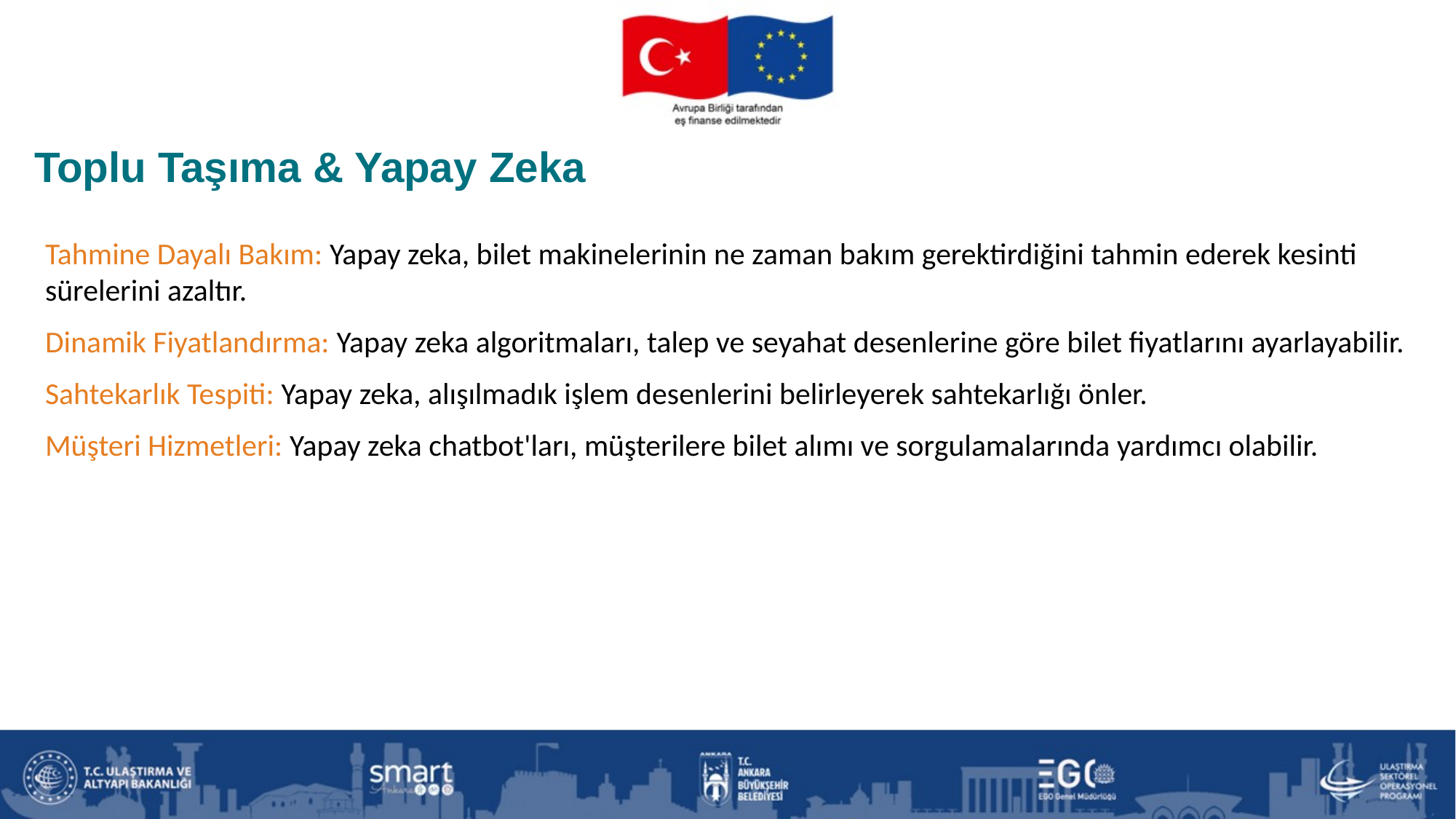

Toplu Taşıma & Yapay Zeka

Tahmine Dayalı Bakım: Yapay zeka, bilet makinelerinin ne zaman bakım gerektirdiğini tahmin ederek kesinti sürelerini azaltır.
Dinamik Fiyatlandırma: Yapay zeka algoritmaları, talep ve seyahat desenlerine göre bilet fiyatlarını ayarlayabilir.
Sahtekarlık Tespiti: Yapay zeka, alışılmadık işlem desenlerini belirleyerek sahtekarlığı önler.
Müşteri Hizmetleri: Yapay zeka chatbot'ları, müşterilere bilet alımı ve sorgulamalarında yardımcı olabilir.